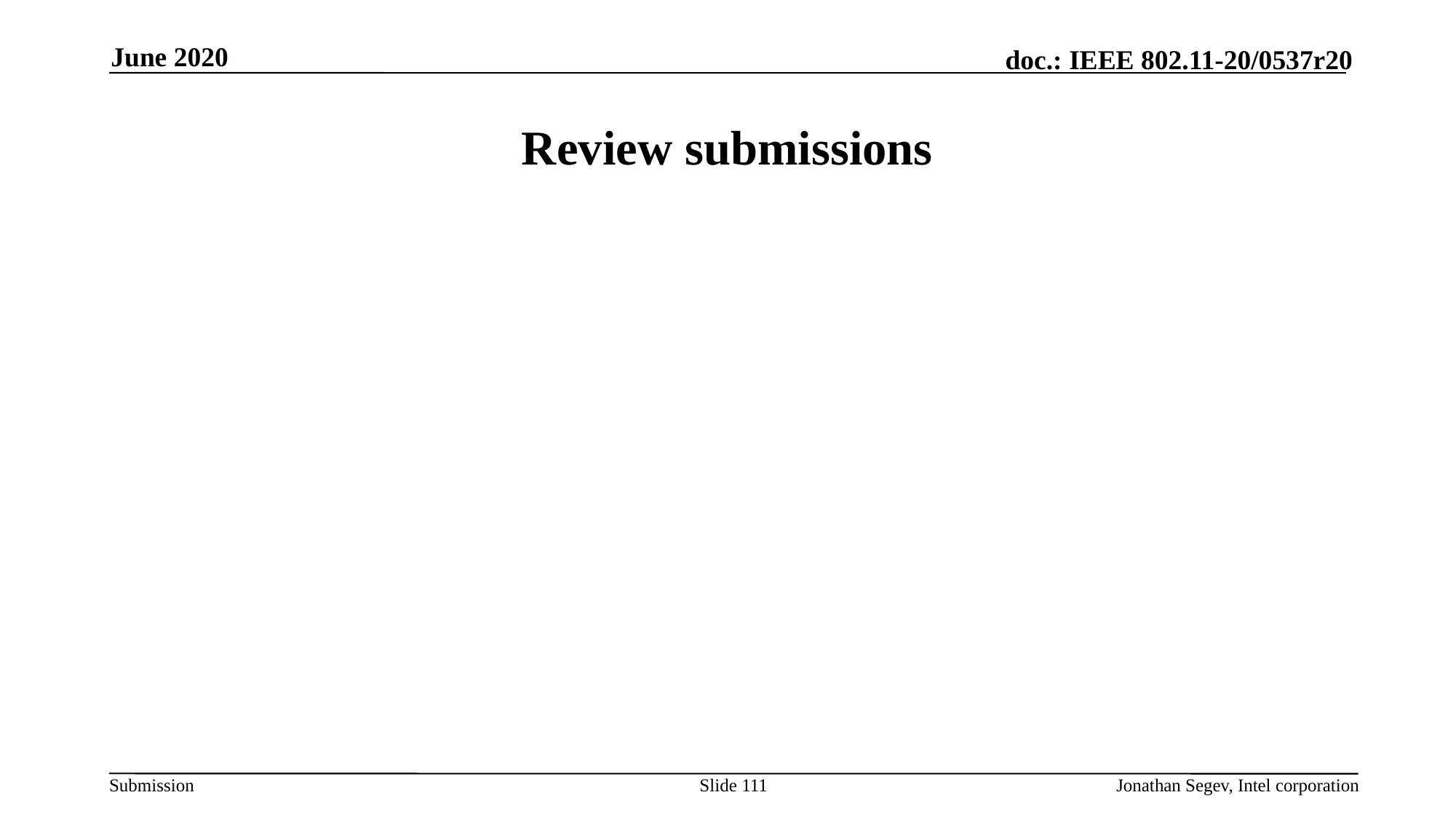

June 2020
# Review submissions

Slide 111
Jonathan Segev, Intel corporation